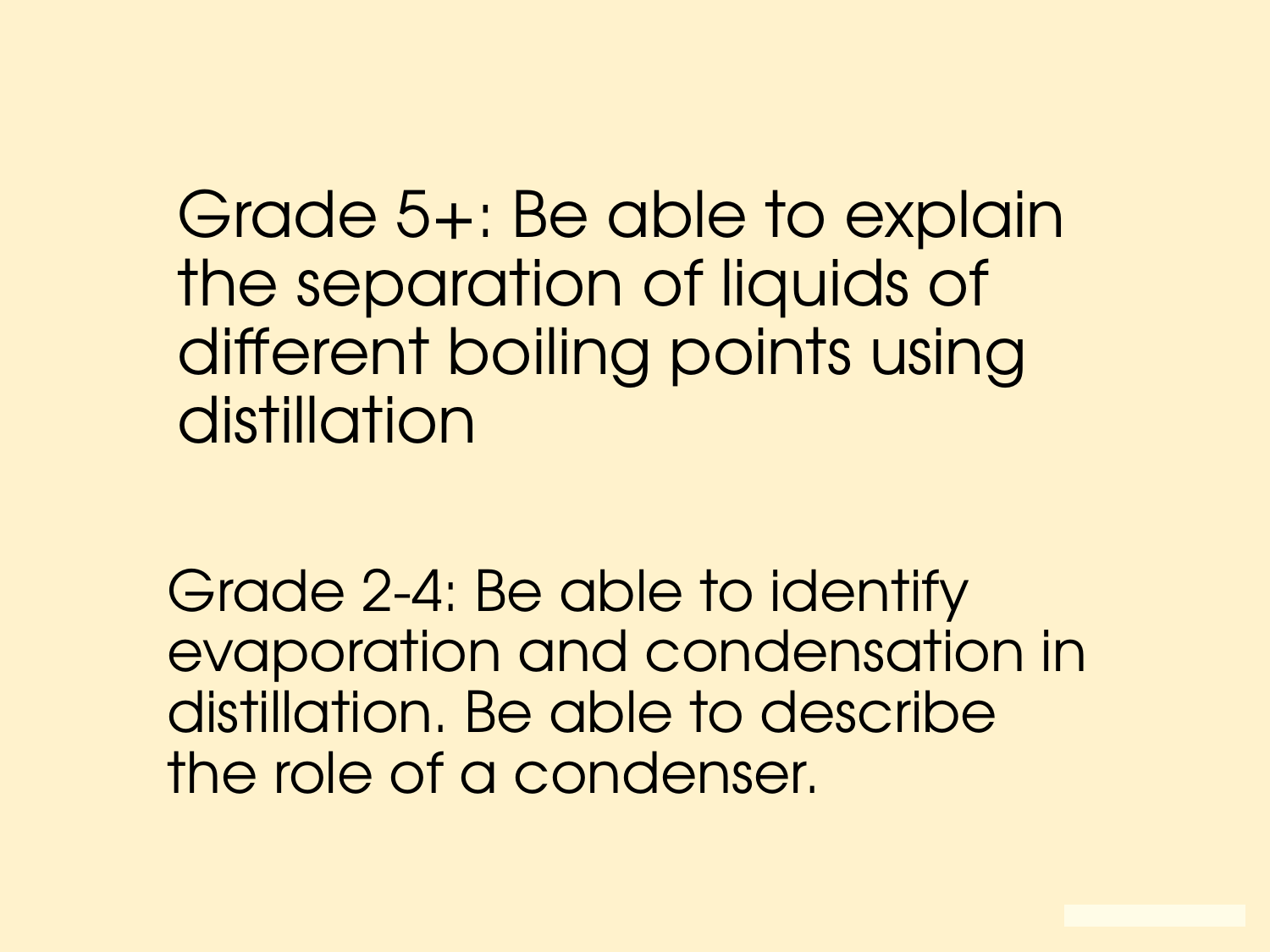

Grade 5+: Be able to explain the separation of liquids of different boiling points using distillation
Grade 2-4: Be able to identify evaporation and condensation in distillation. Be able to describe the role of a condenser.